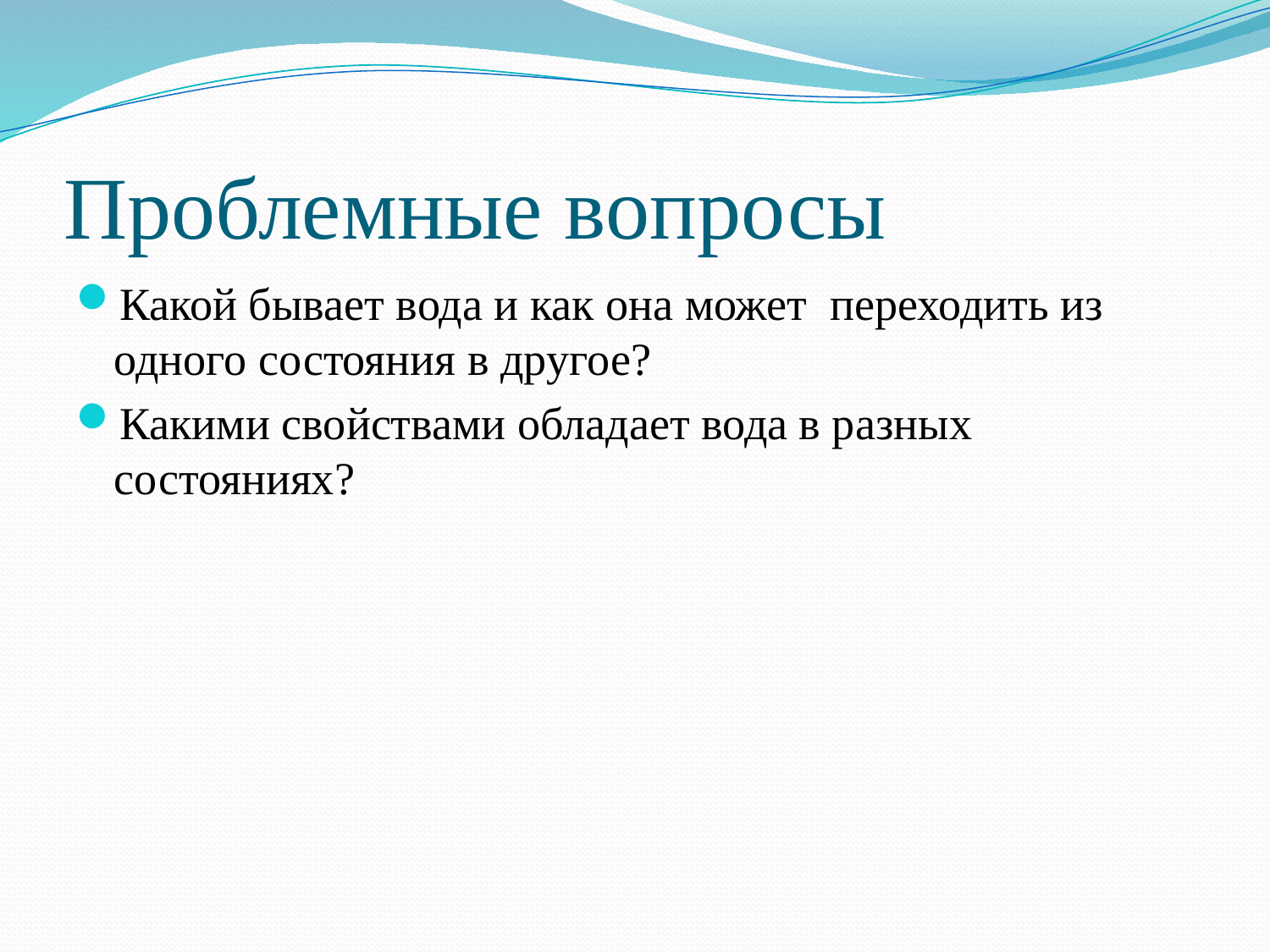

# Проблемные вопросы
Какой бывает вода и как она может  переходить из одного состояния в другое?
Какими свойствами обладает вода в разных состояниях?